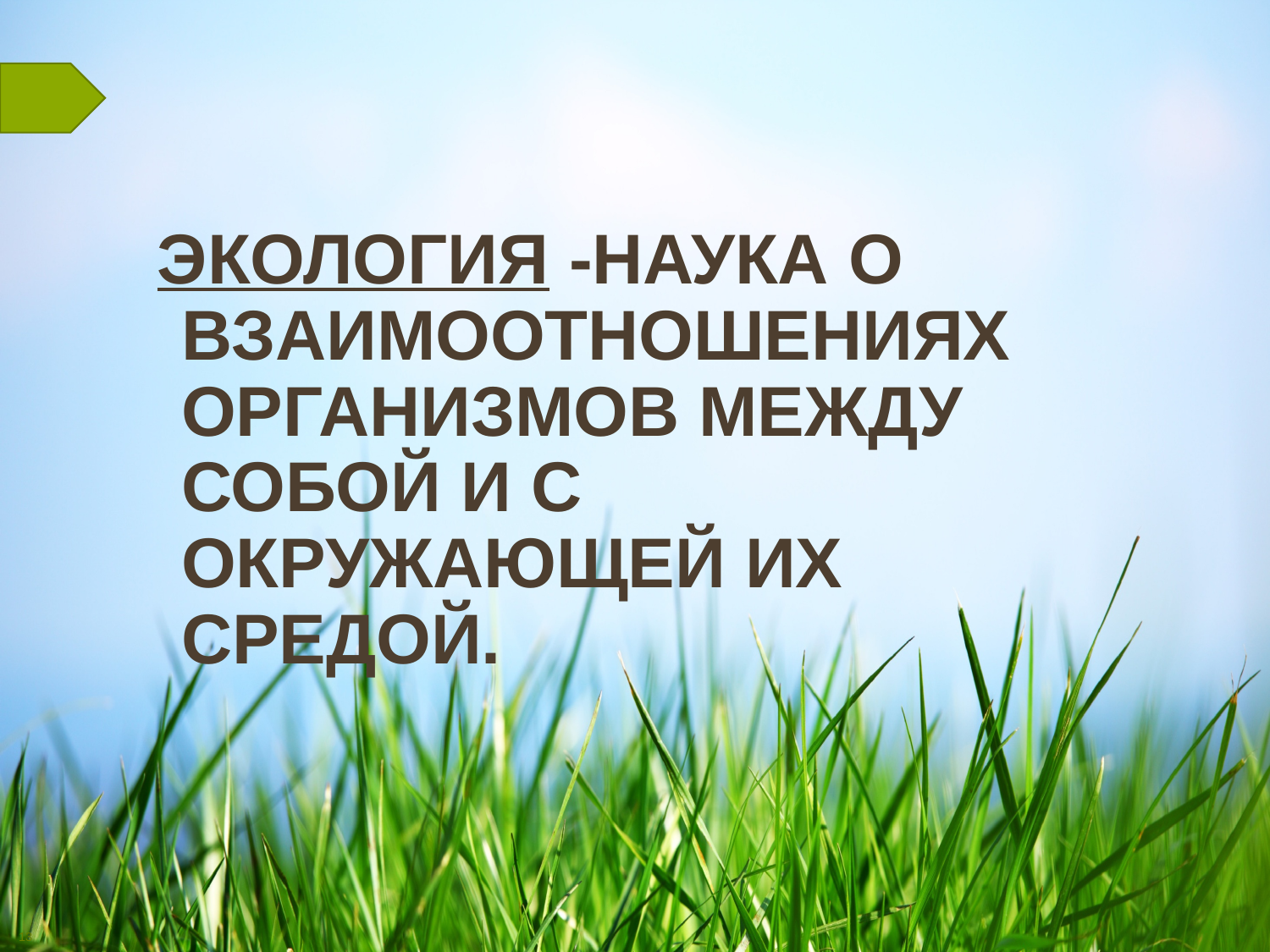

#
ЭКОЛОГИЯ -НАУКА О ВЗАИМООТНОШЕНИЯХ ОРГАНИЗМОВ МЕЖДУ СОБОЙ И С ОКРУЖАЮЩЕЙ ИХ СРЕДОЙ.

13